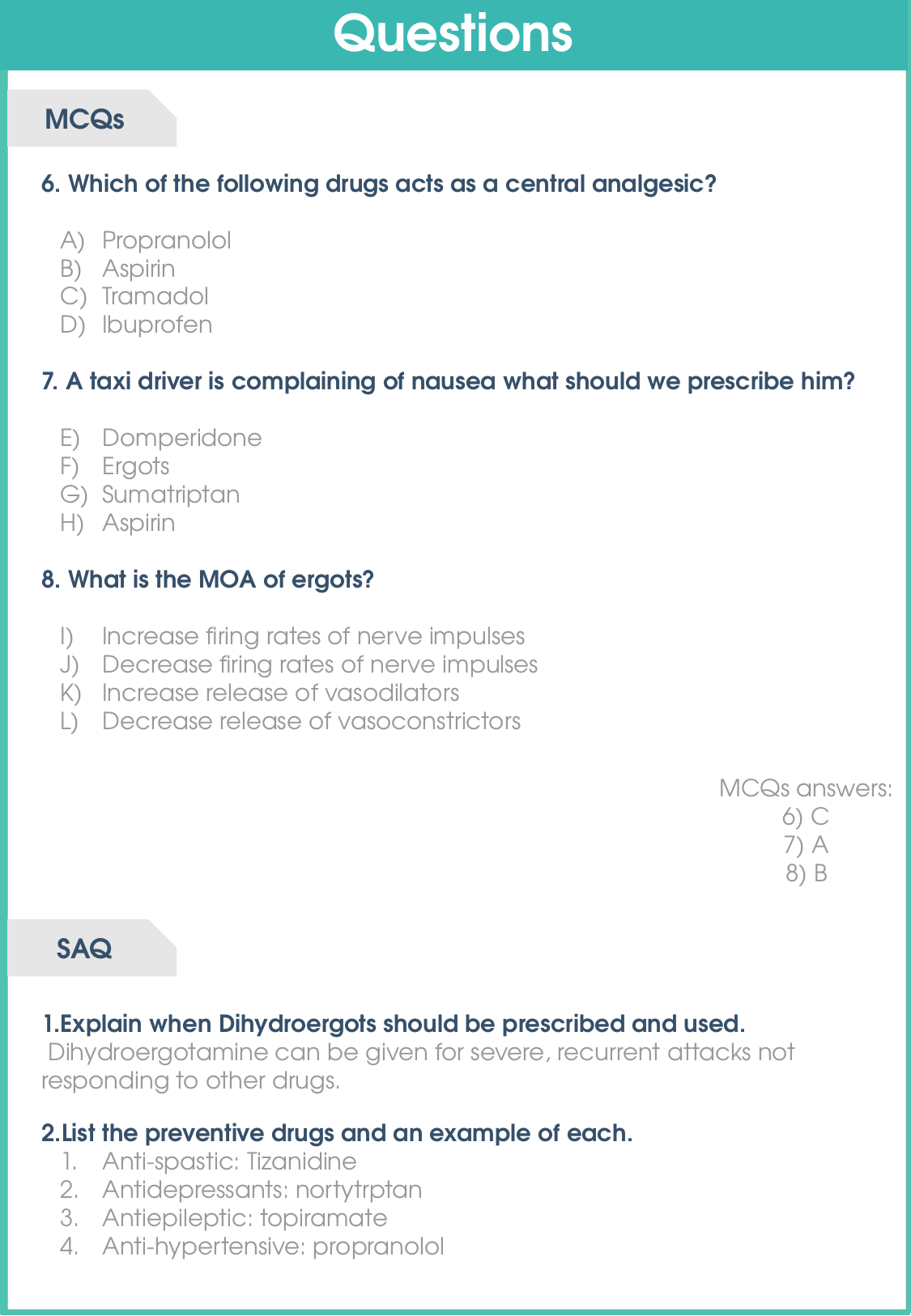

Questions
MCQs
6. Which of the following drugs acts as a central analgesic?

Propranolol
Aspirin
Tramadol
Ibuprofen

7. A taxi driver is complaining of nausea what should we prescribe him?

Domperidone
Ergots
Sumatriptan
Aspirin

8. What is the MOA of ergots?

Increase firing rates of nerve impulses
Decrease firing rates of nerve impulses
Increase release of vasodilators
Decrease release of vasoconstrictors

MCQs answers:
6) C
7) A
8) B

SAQ
1.Explain when Dihydroergots should be prescribed and used.
 Dihydroergotamine can be given for severe, recurrent attacks not responding to other drugs.

2.List the preventive drugs and an example of each.
Anti-spastic: Tizanidine
Antidepressants: nortytrptan
Antiepileptic: topiramate
Anti-hypertensive: propranolol